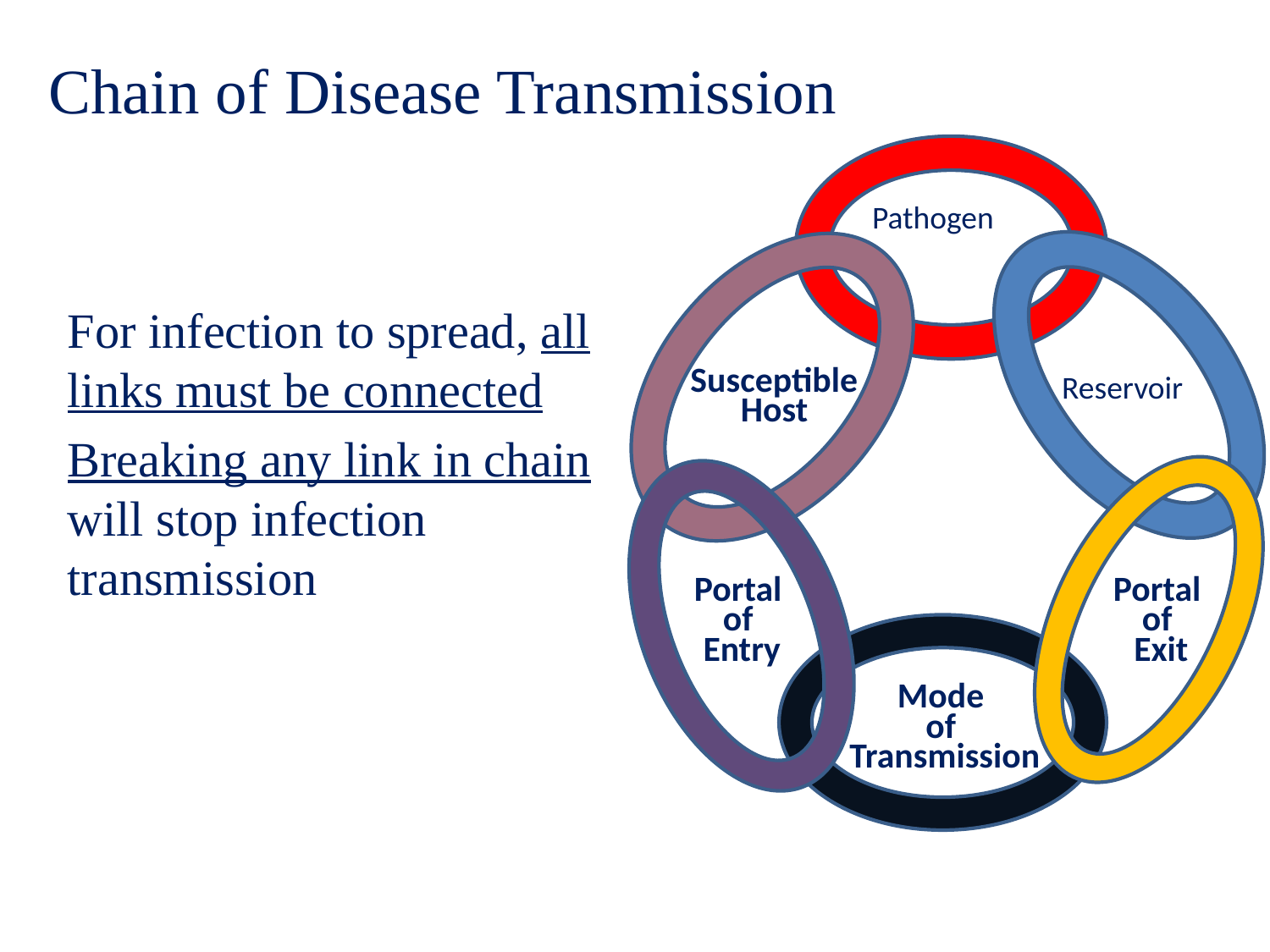

# Chain of Disease Transmission

Pathogen
Reservoir
Susceptible
Host
Portal
of
Entry
Portal
of
Exit
Mode
of
Transmission
For infection to spread, all links must be connected
Breaking any link in chain will stop infection transmission